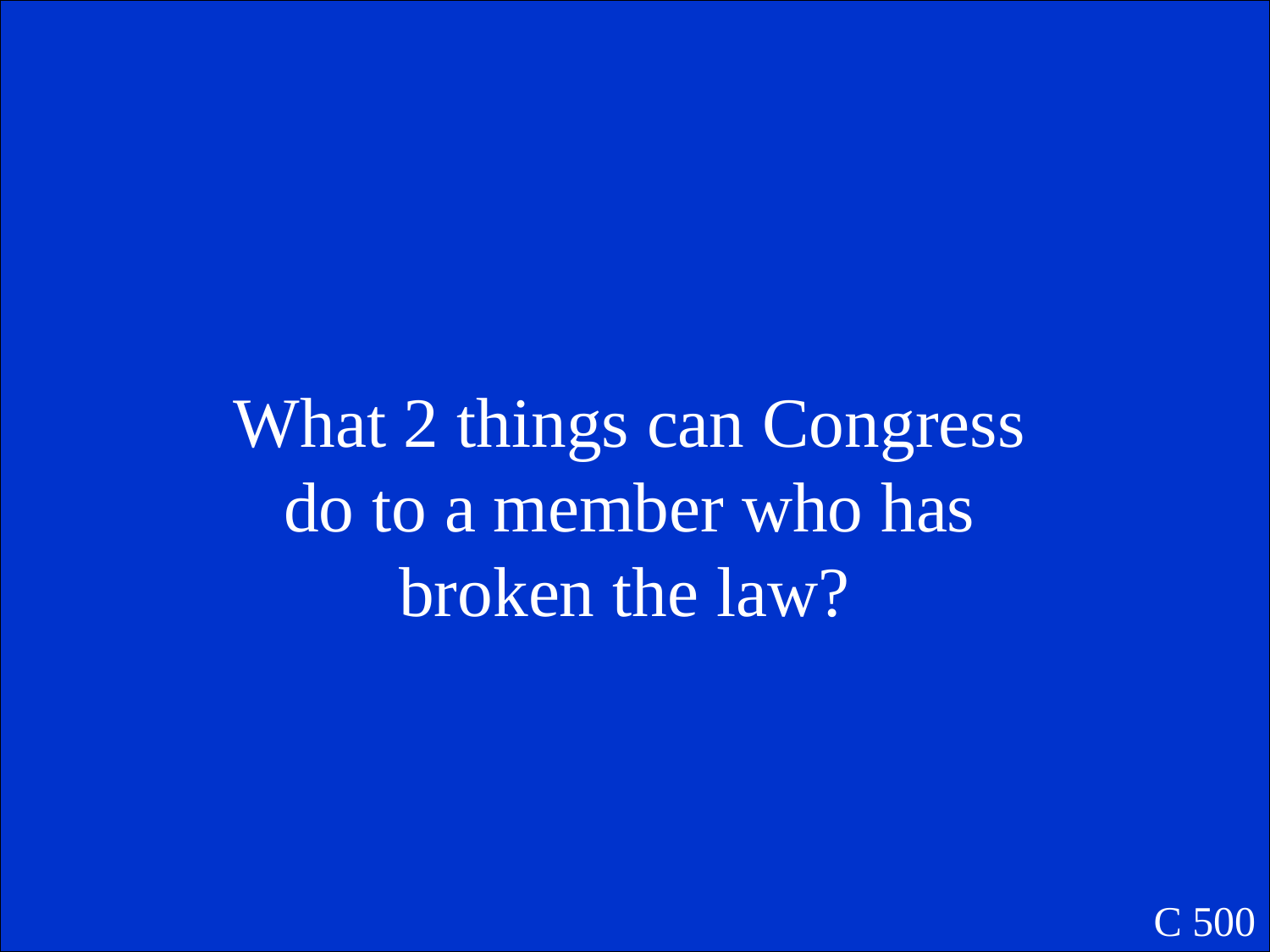

What 2 things can Congress do to a member who has broken the law?
C 500